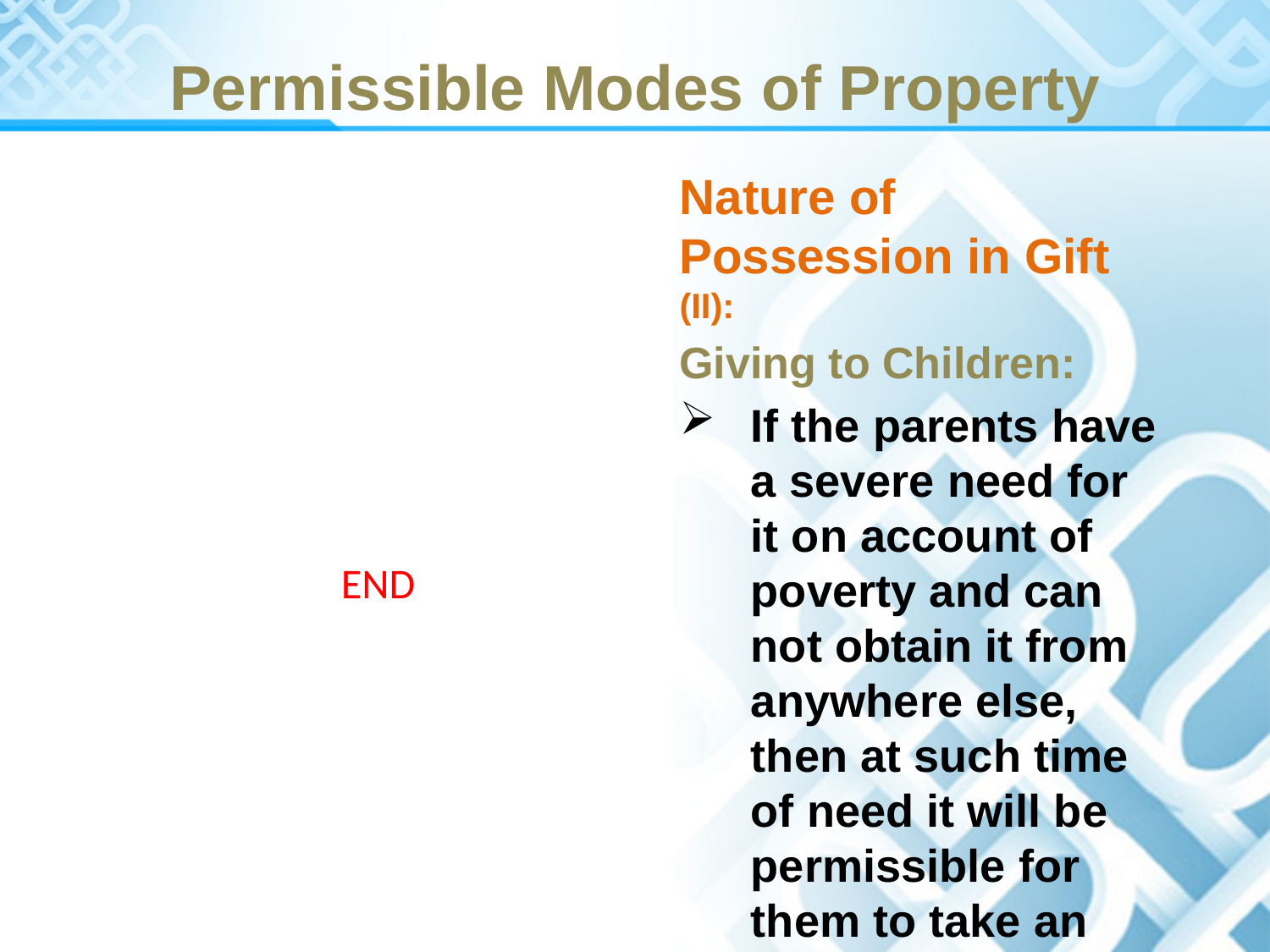

Permissible Modes of Property
Nature of Possession in Gift (II):
Giving to Children:
If the parents have a severe need for it on account of poverty and can not obtain it from anywhere else, then at such time of need it will be permissible for them to take an item that belongs to the child.
END